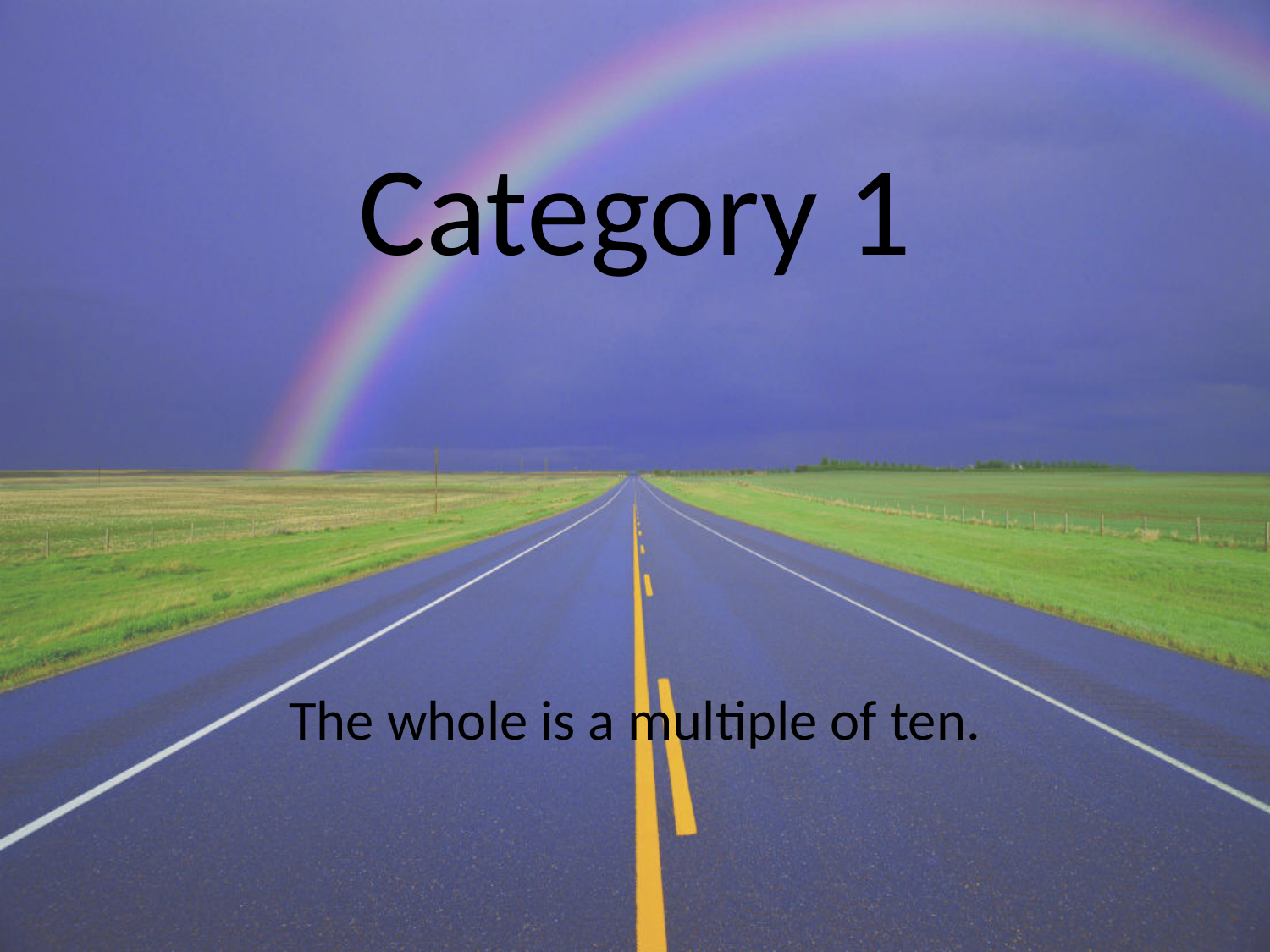

# Category 1
The whole is a multiple of ten.